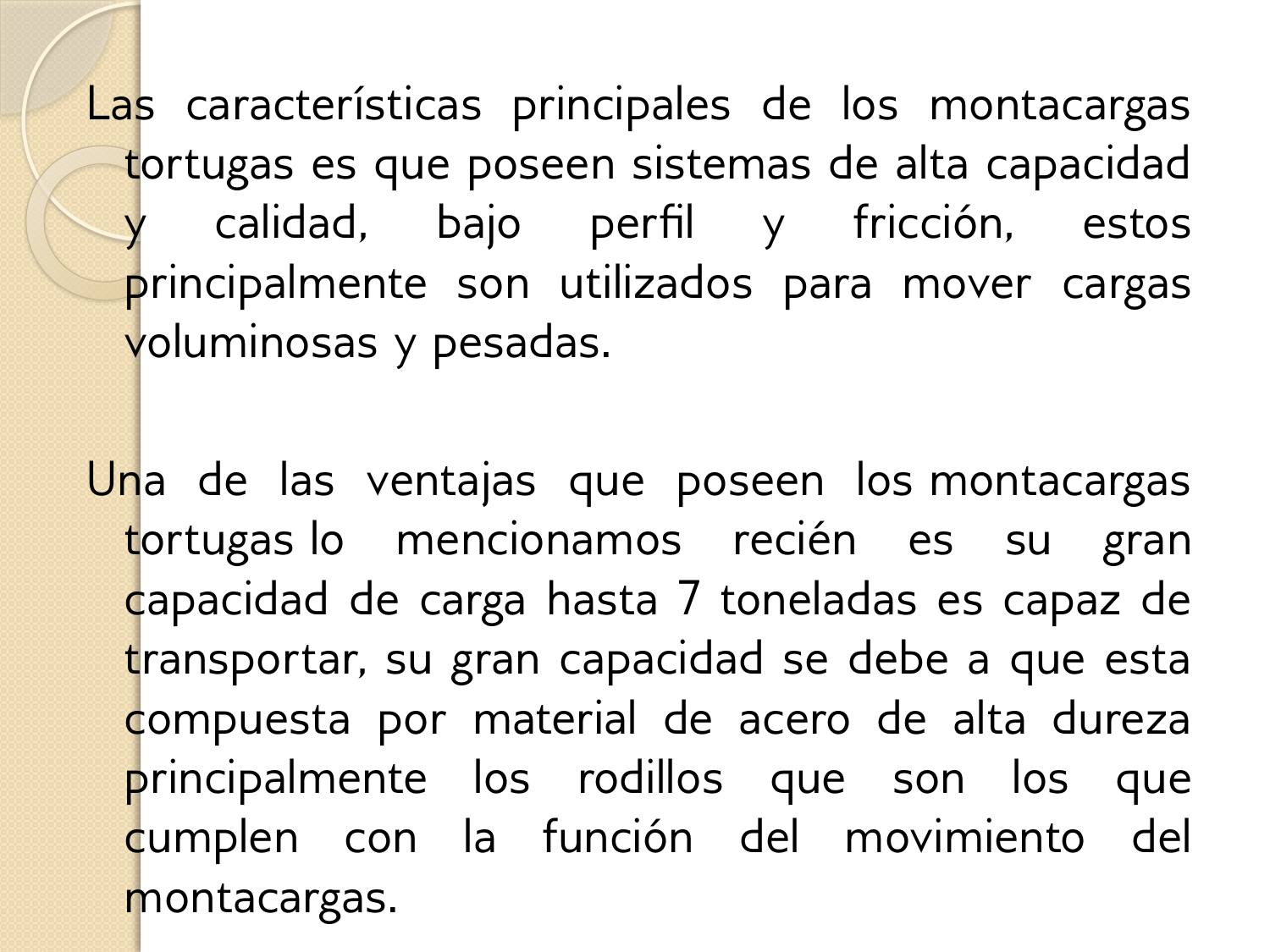

#
Las características principales de los montacargas tortugas es que poseen sistemas de alta capacidad y calidad, bajo perfil y fricción, estos principalmente son utilizados para mover cargas voluminosas y pesadas.

Una de las ventajas que poseen los montacargas tortugas lo mencionamos recién es su gran capacidad de carga hasta 7 toneladas es capaz de transportar, su gran capacidad se debe a que esta compuesta por material de acero de alta dureza principalmente los rodillos que son los que cumplen con la función del movimiento del montacargas.